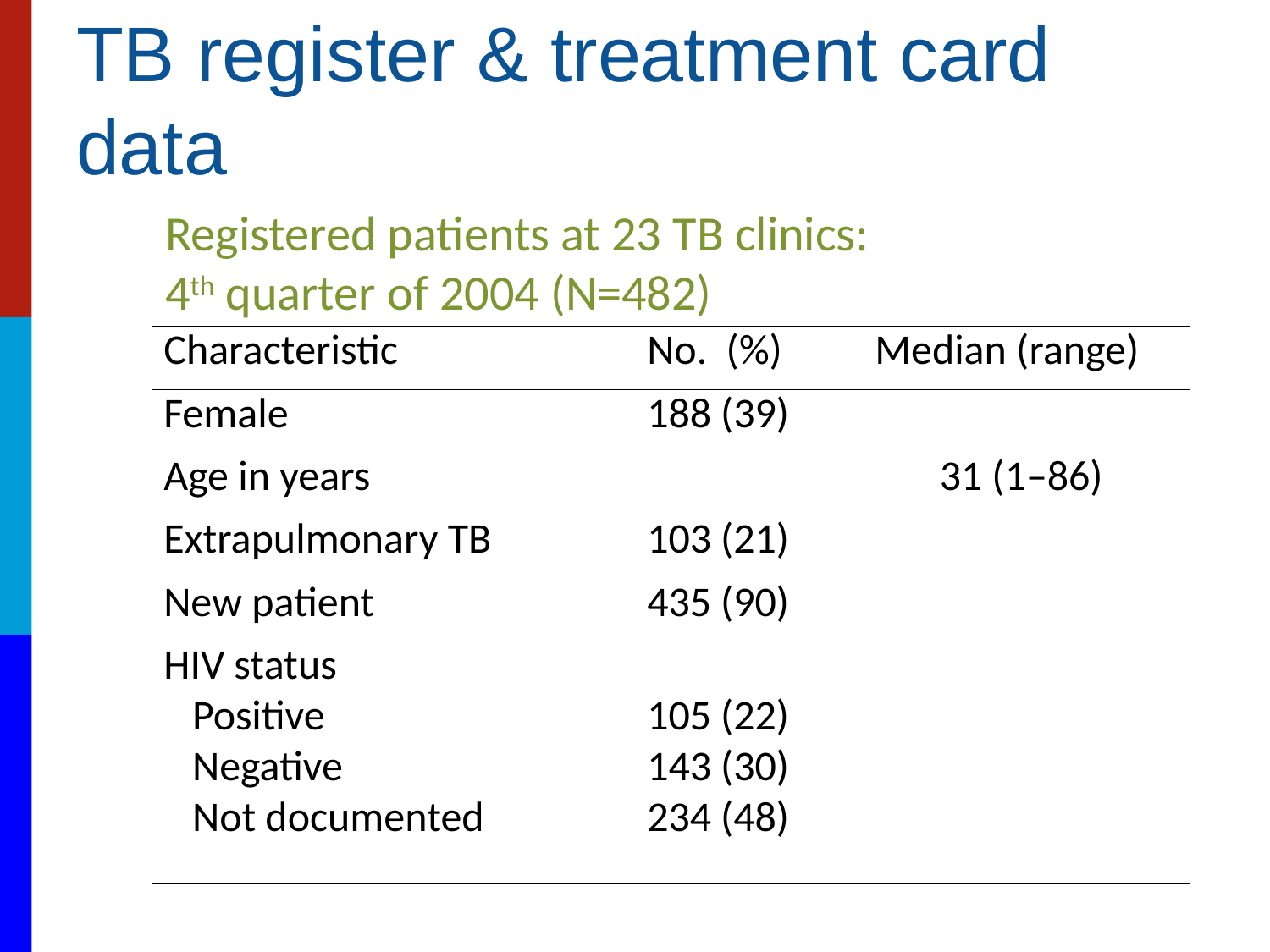

# TB register & treatment card data
Registered patients at 23 TB clinics:
4th quarter of 2004 (N=482)
| Characteristic | No. (%) | Median (range) |
| --- | --- | --- |
| Female | 188 (39) |  |
| Age in years |  | 31 (1–86) |
| Extrapulmonary TB | 103 (21) |  |
| New patient | 435 (90) |  |
| HIV status Positive Negative Not documented | 105 (22) 143 (30) 234 (48) |  |